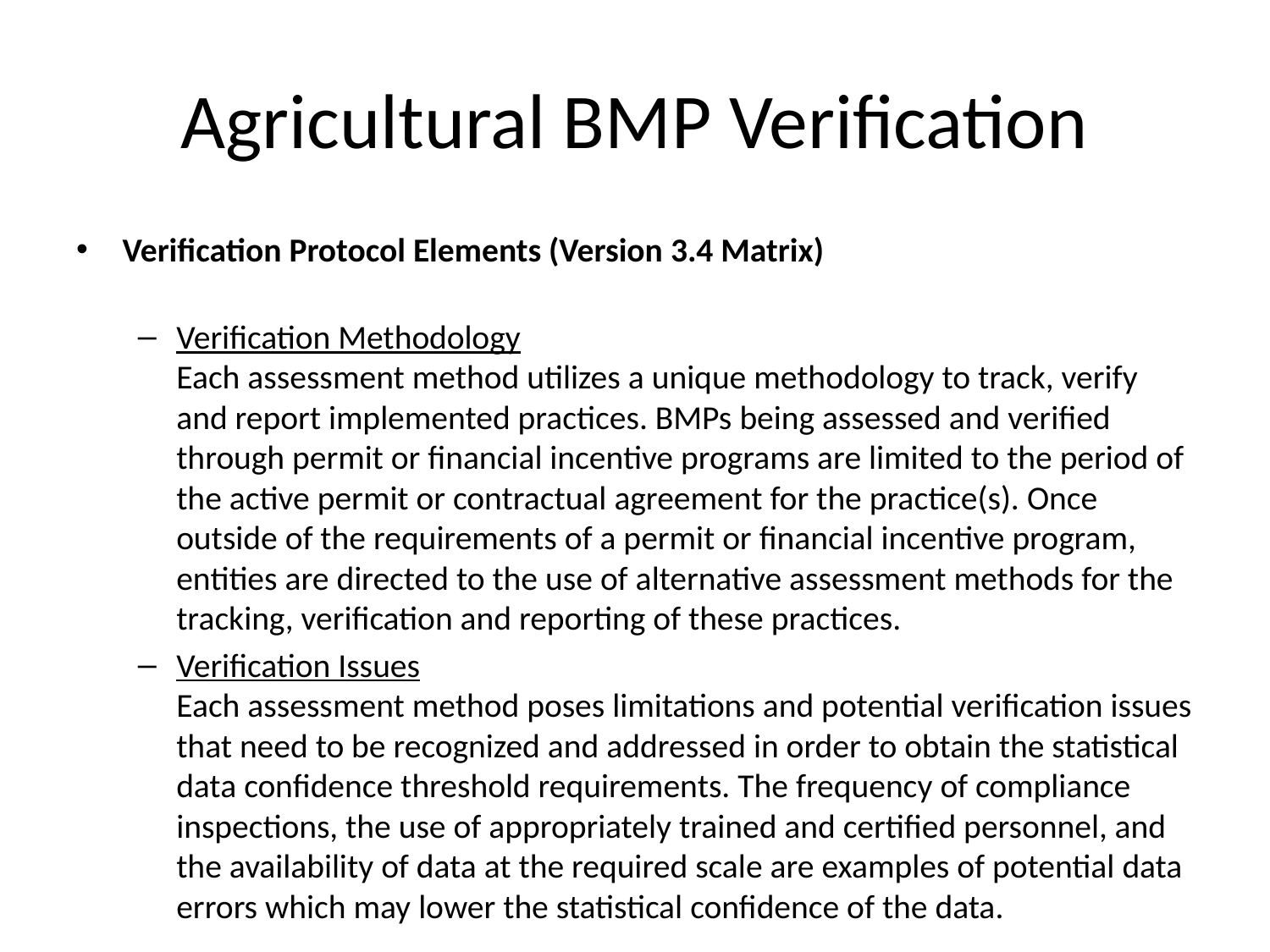

# Agricultural BMP Verification
Verification Protocol Elements (Version 3.4 Matrix)
Verification Methodology
Each assessment method utilizes a unique methodology to track, verify and report implemented practices. BMPs being assessed and verified through permit or financial incentive programs are limited to the period of the active permit or contractual agreement for the practice(s). Once outside of the requirements of a permit or financial incentive program, entities are directed to the use of alternative assessment methods for the tracking, verification and reporting of these practices.
Verification Issues
Each assessment method poses limitations and potential verification issues that need to be recognized and addressed in order to obtain the statistical data confidence threshold requirements. The frequency of compliance inspections, the use of appropriately trained and certified personnel, and the availability of data at the required scale are examples of potential data errors which may lower the statistical confidence of the data.